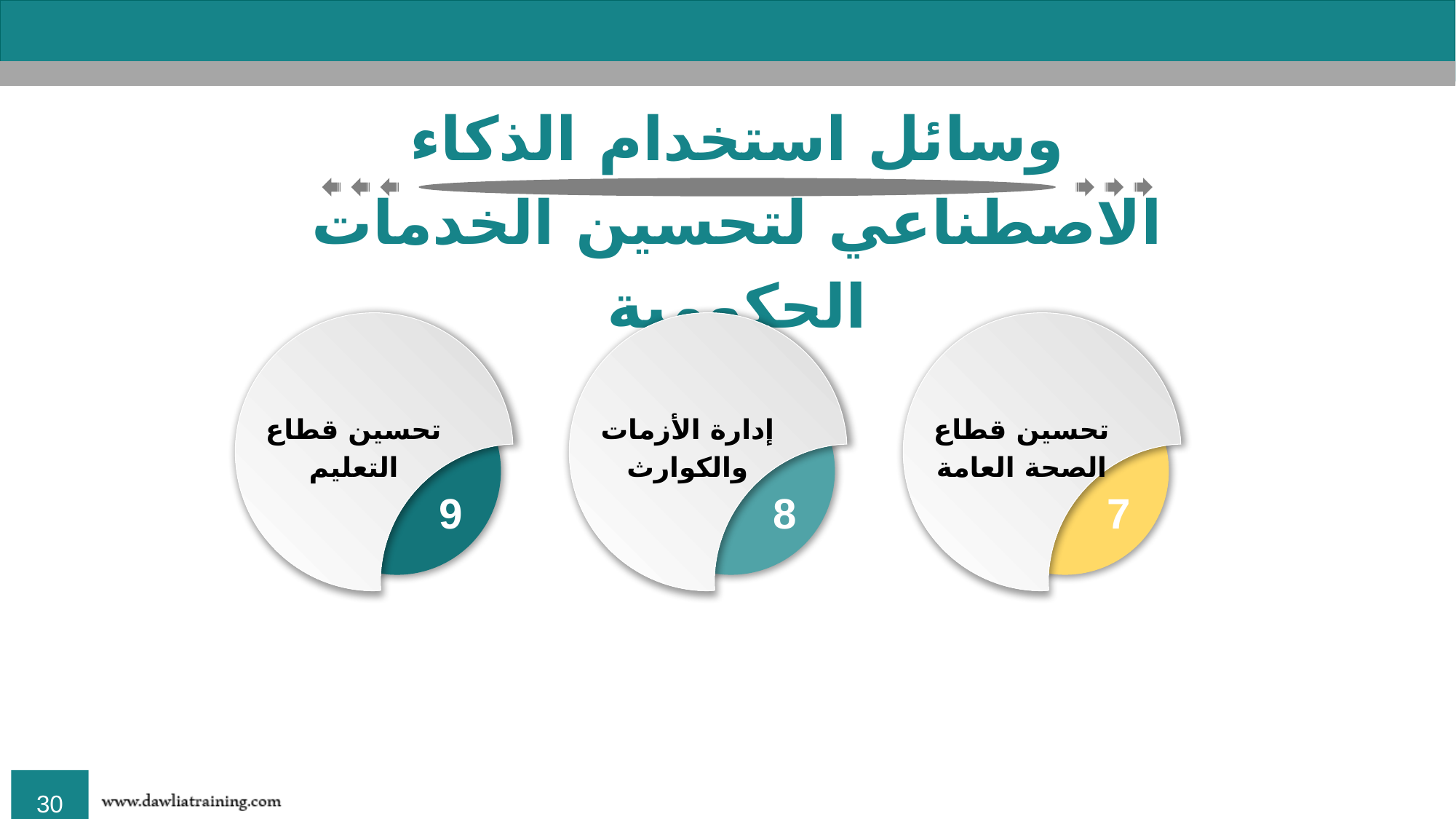

وسائل استخدام الذكاء الاصطناعي لتحسين الخدمات الحكومية

تحسين قطاع التعليم
9

إدارة الأزمات والكوارث
8

تحسين قطاع الصحة العامة
7